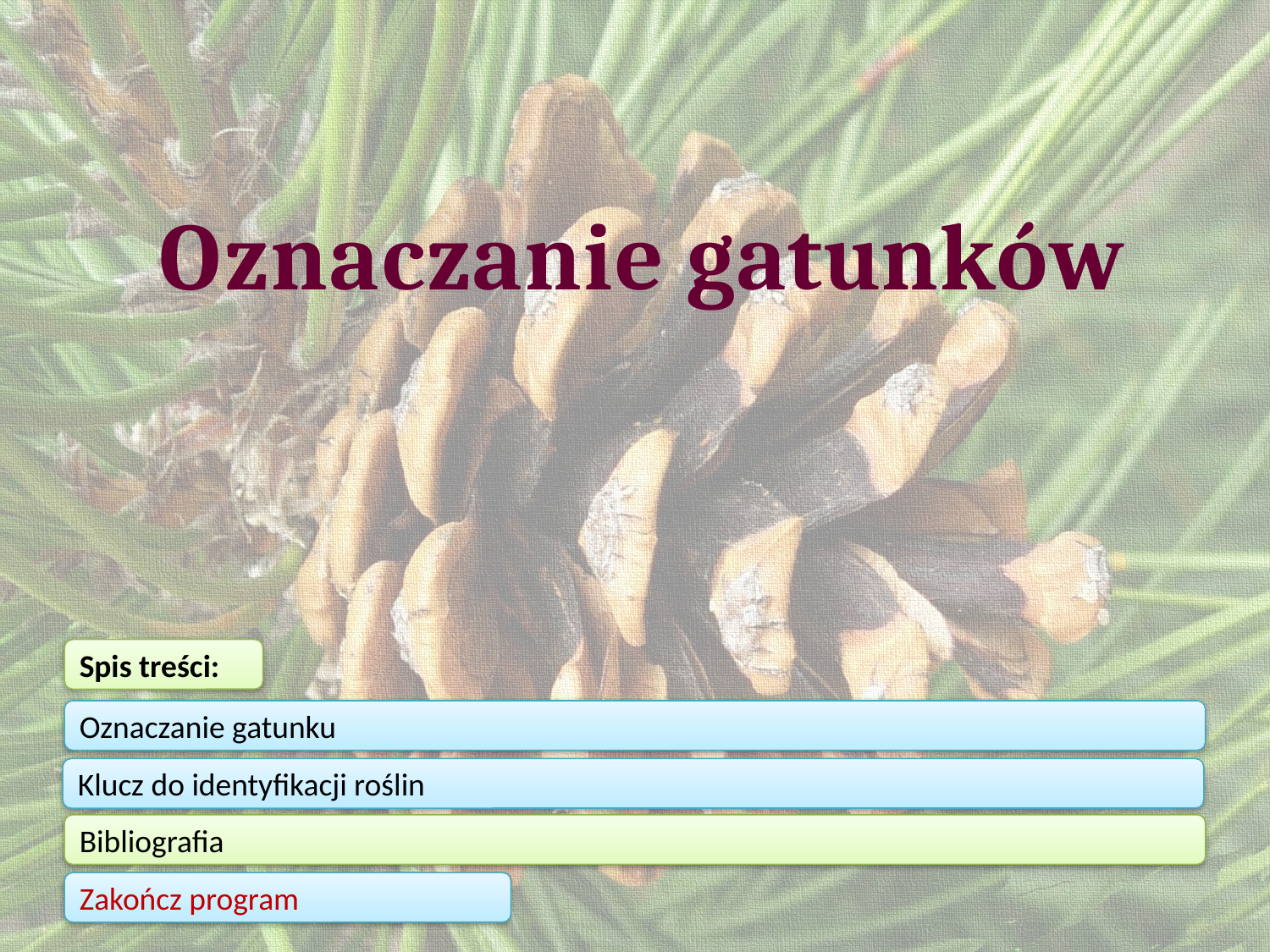

Oznaczanie gatunków
Spis treści:
Oznaczanie gatunku
Klucz do identyfikacji roślin
Bibliografia
Zakończ program